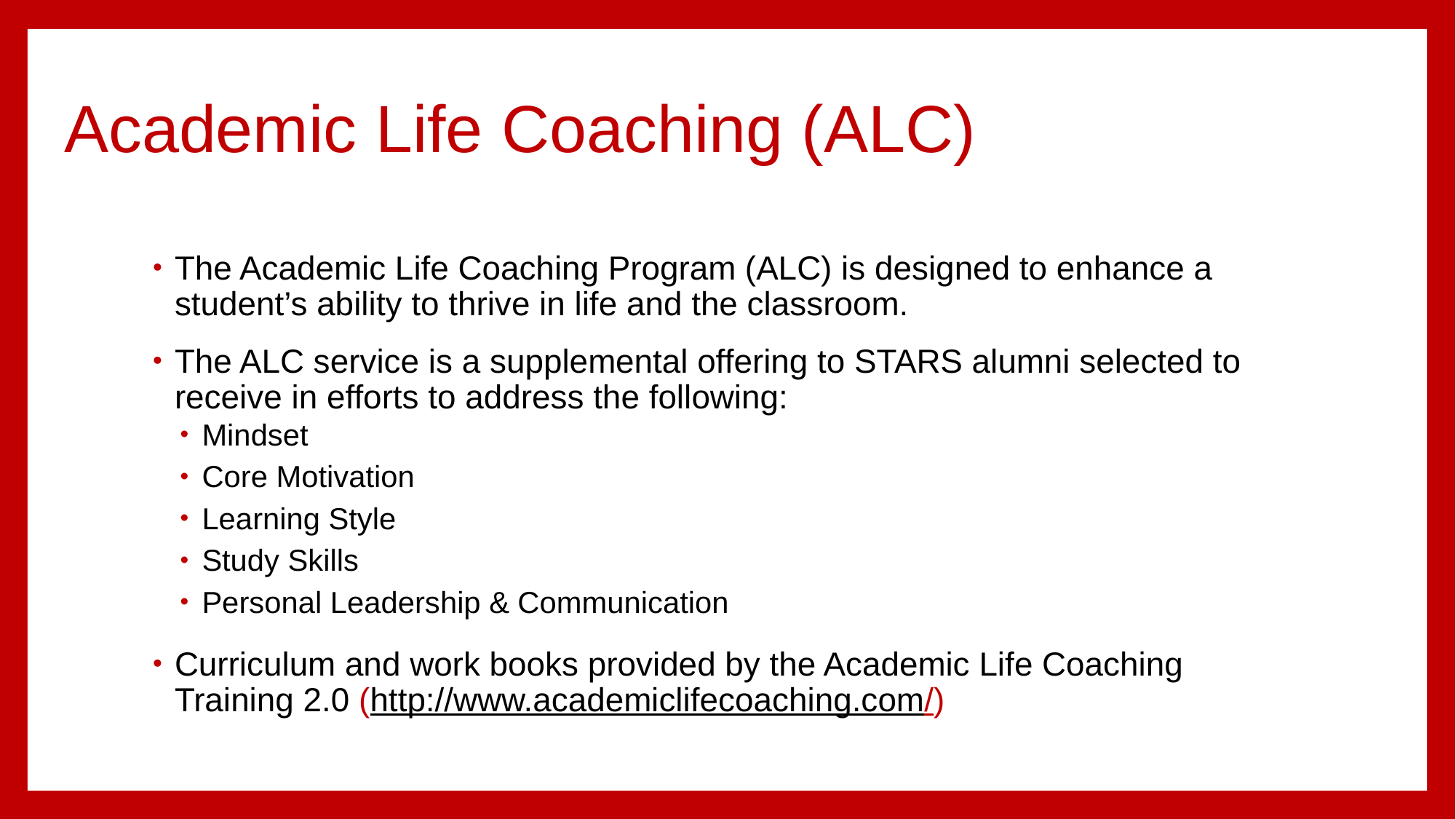

# Academic Life Coaching (ALC)
The Academic Life Coaching Program (ALC) is designed to enhance a student’s ability to thrive in life and the classroom.
The ALC service is a supplemental offering to STARS alumni selected to receive in efforts to address the following:
Mindset
Core Motivation
Learning Style
Study Skills
Personal Leadership & Communication
Curriculum and work books provided by the Academic Life Coaching Training 2.0 (http://www.academiclifecoaching.com/)